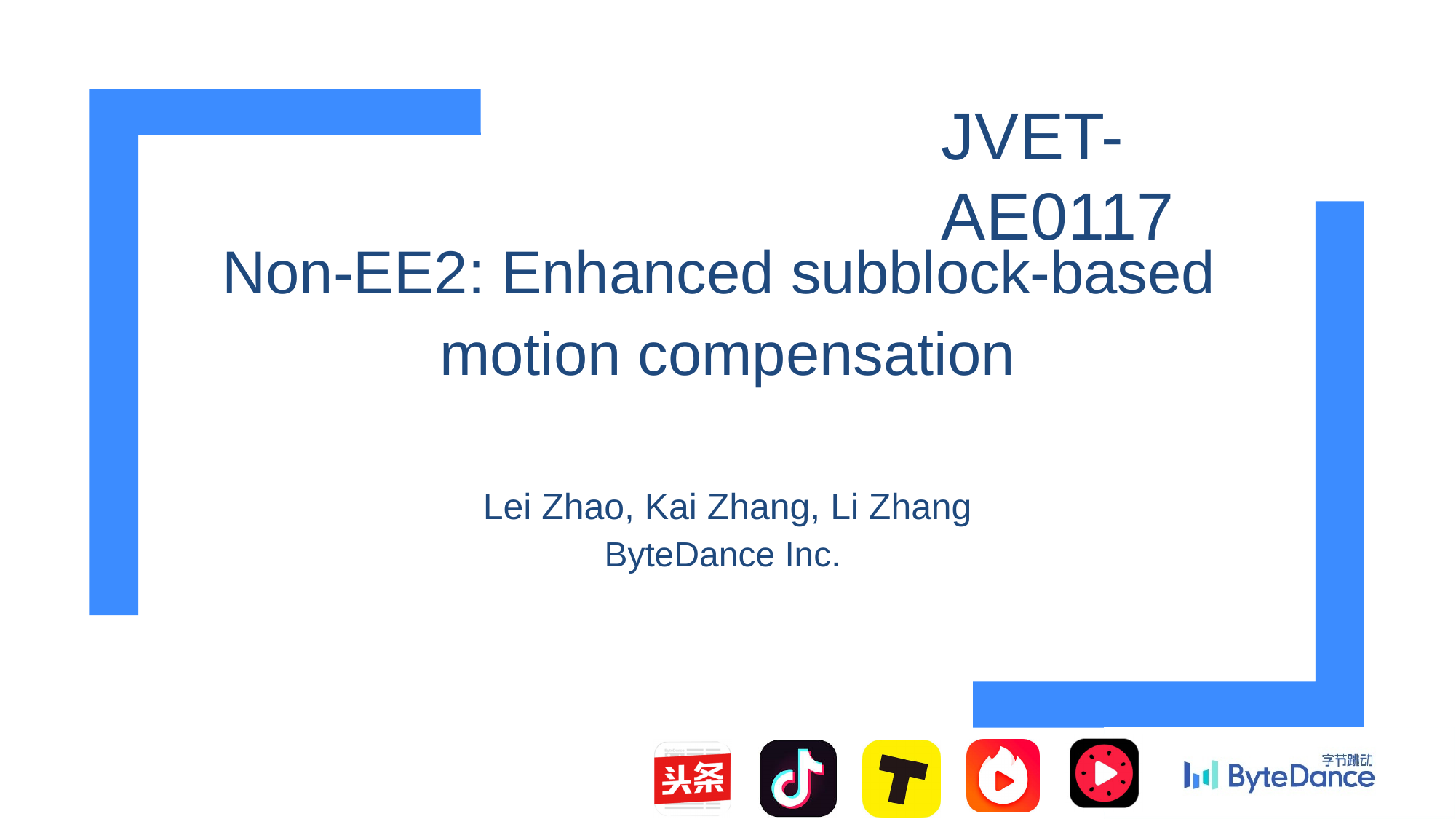

JVET-AE0117

Non-EE2: Enhanced subblock-based
motion compensation
Lei Zhao, Kai Zhang, Li Zhang
ByteDance Inc.
1